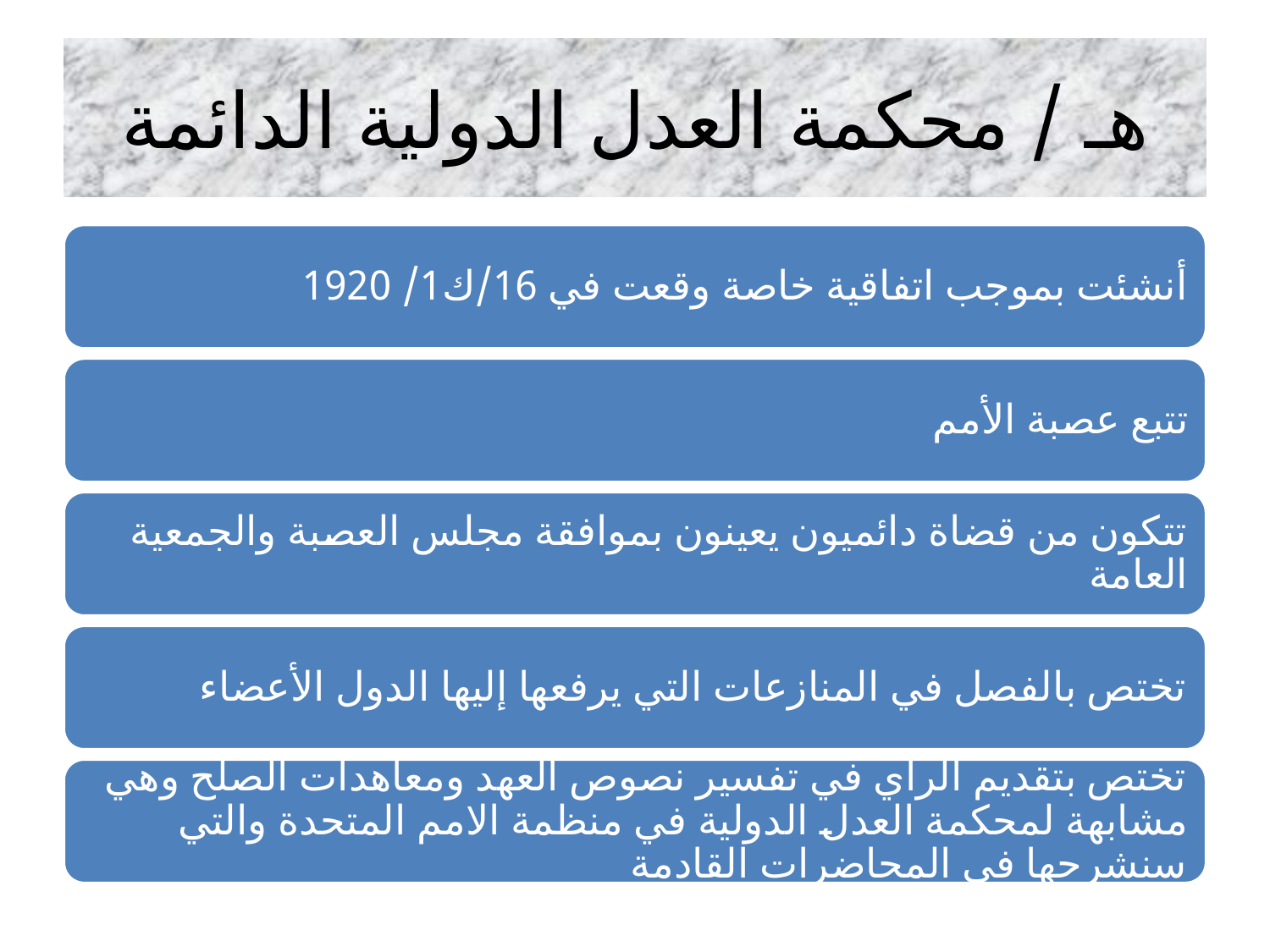

# هـ / محكمة العدل الدولية الدائمة
أنشئت بموجب اتفاقية خاصة وقعت في 16/ك1/ 1920
تتبع عصبة الأمم
تتكون من قضاة دائميون يعينون بموافقة مجلس العصبة والجمعية العامة
تختص بالفصل في المنازعات التي يرفعها إليها الدول الأعضاء
تختص بتقديم الرأي في تفسير نصوص العهد ومعاهدات الصلح وهي مشابهة لمحكمة العدل الدولية في منظمة الامم المتحدة والتي سنشرحها في المحاضرات القادمة